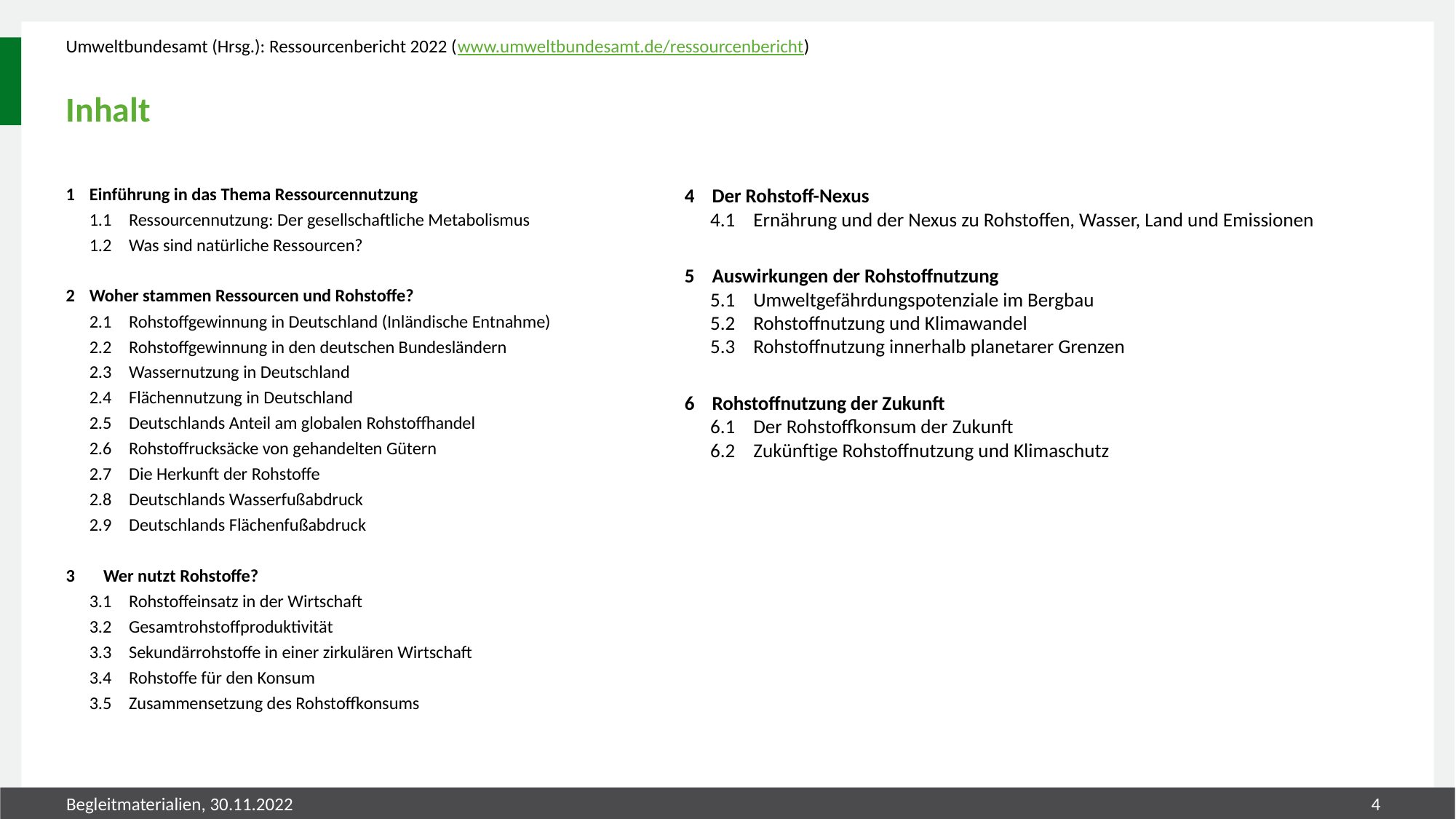

Umweltbundesamt (Hrsg.): Ressourcenbericht 2022 (www.umweltbundesamt.de/ressourcenbericht)
# Inhalt
1	Einführung in das Thema Ressourcennutzung
1.1	Ressourcennutzung: Der gesellschaftliche Metabolismus
1.2	Was sind natürliche Ressourcen?

2	Woher stammen Ressourcen und Rohstoffe?
2.1	Rohstoffgewinnung in Deutschland (Inländische Entnahme)
2.2	Rohstoffgewinnung in den deutschen Bundesländern
2.3	Wassernutzung in Deutschland
2.4	Flächennutzung in Deutschland
2.5	Deutschlands Anteil am globalen Rohstoffhandel
2.6	Rohstoffrucksäcke von gehandelten Gütern
2.7	Die Herkunft der Rohstoffe
2.8	Deutschlands Wasserfußabdruck
2.9	Deutschlands Flächenfußabdruck

Wer nutzt Rohstoffe?
3.1	Rohstoffeinsatz in der Wirtschaft
3.2	Gesamtrohstoffproduktivität
3.3	Sekundärrohstoffe in einer zirkulären Wirtschaft
3.4	Rohstoffe für den Konsum
3.5	Zusammensetzung des Rohstoffkonsums
4    Der Rohstoff-Nexus
4.1	Ernährung und der Nexus zu Rohstoffen, Wasser, Land und Emissionen

5    Auswirkungen der Rohstoffnutzung
5.1	Umweltgefährdungspotenziale im Bergbau
5.2	Rohstoffnutzung und Klimawandel
5.3	Rohstoffnutzung innerhalb planetarer Grenzen

6    Rohstoffnutzung der Zukunft
6.1	Der Rohstoffkonsum der Zukunft
6.2	Zukünftige Rohstoffnutzung und Klimaschutz
Begleitmaterialien, 30.11.2022
4